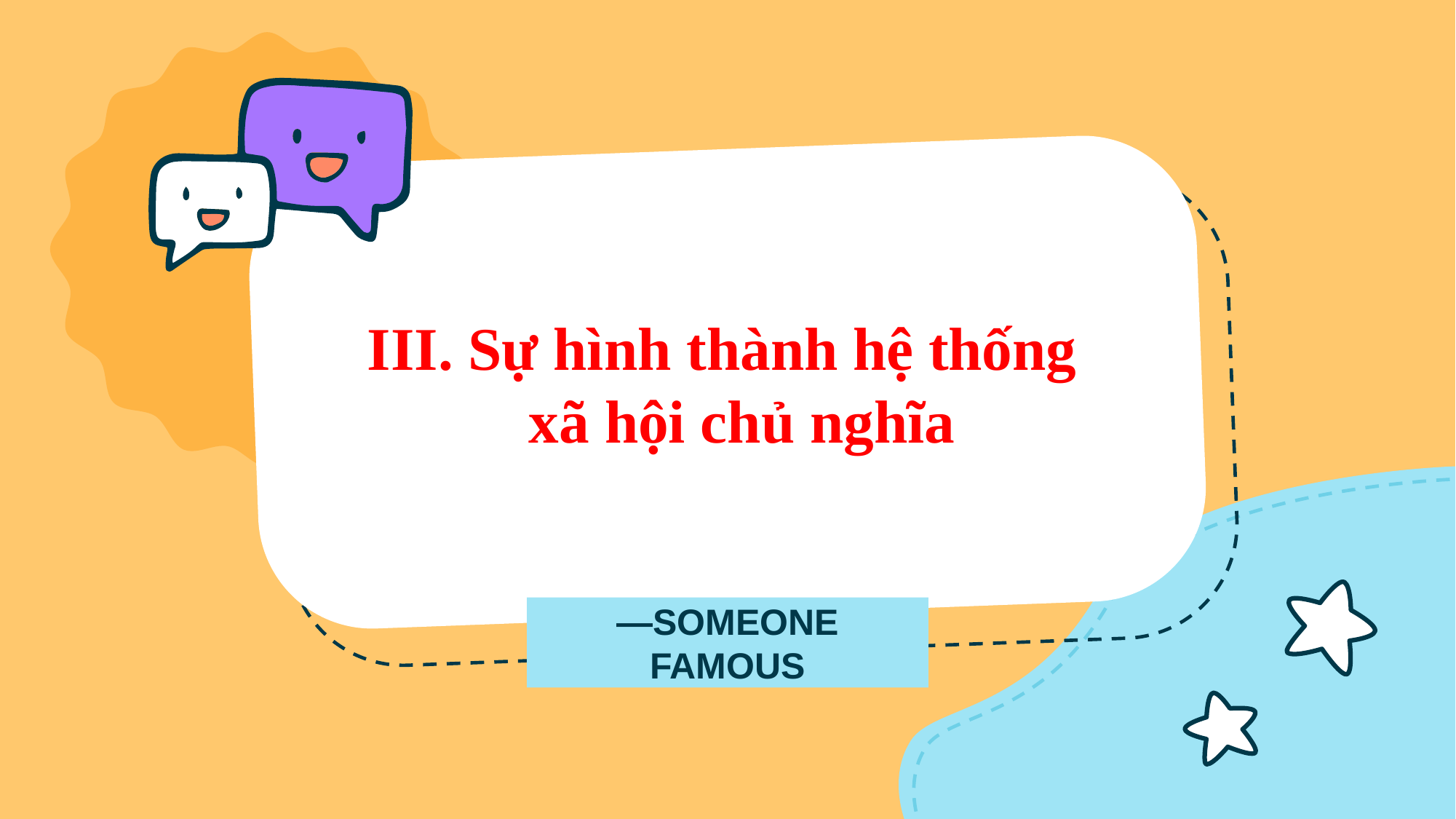

III. Sự hình thành hệ thống xã hội chủ nghĩa

# —SOMEONE FAMOUS